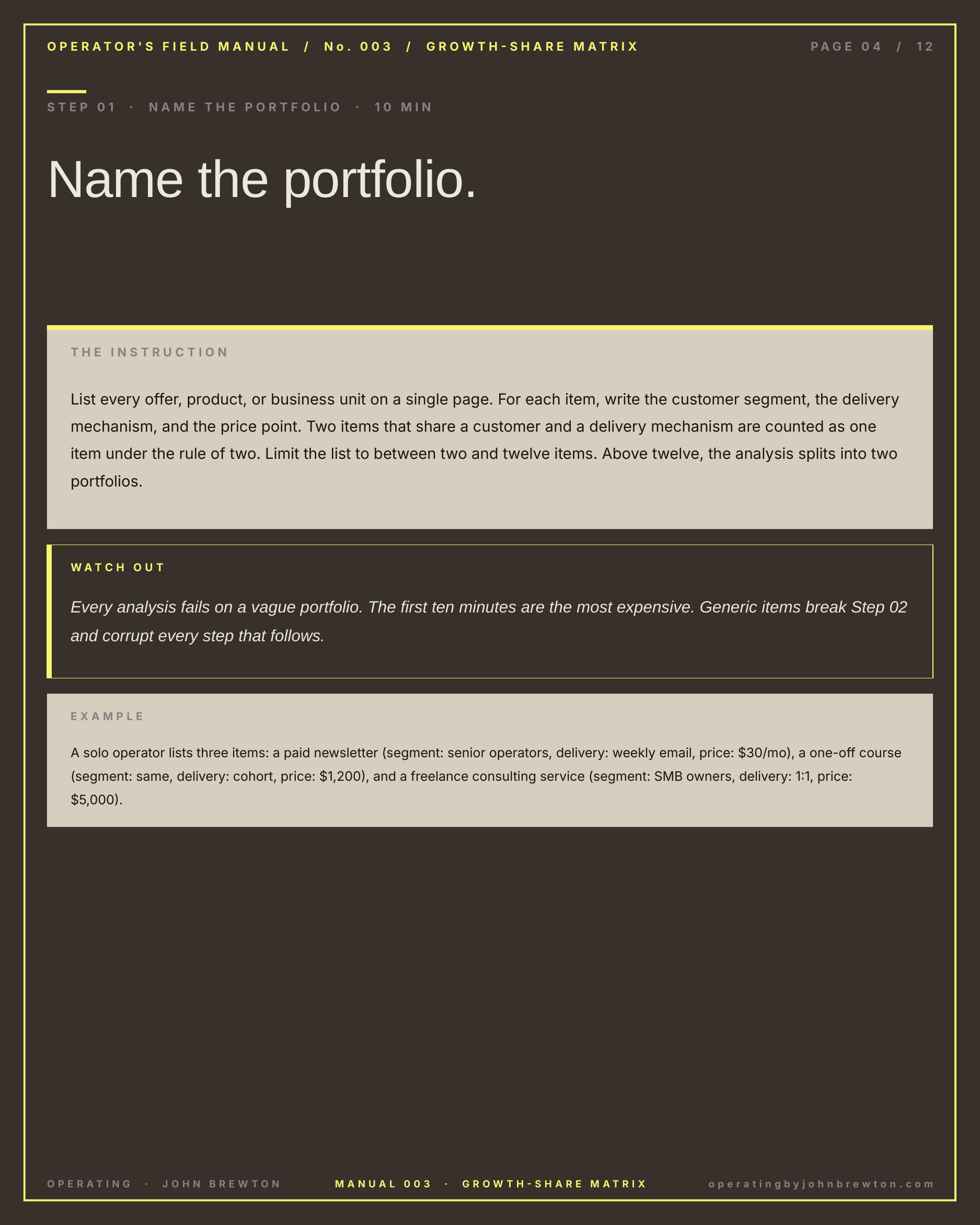

OPERATOR'S FIELD MANUAL  /  No. 003  /  GROWTH-SHARE MATRIX
PAGE 04  /  12

STEP 01  ·  NAME THE PORTFOLIO  ·  10 MIN
Name the portfolio.

THE INSTRUCTION
List every offer, product, or business unit on a single page. For each item, write the customer segment, the delivery mechanism, and the price point. Two items that share a customer and a delivery mechanism are counted as one item under the rule of two. Limit the list to between two and twelve items. Above twelve, the analysis splits into two portfolios.

WATCH OUT
Every analysis fails on a vague portfolio. The first ten minutes are the most expensive. Generic items break Step 02 and corrupt every step that follows.

EXAMPLE
A solo operator lists three items: a paid newsletter (segment: senior operators, delivery: weekly email, price: $30/mo), a one-off course (segment: same, delivery: cohort, price: $1,200), and a freelance consulting service (segment: SMB owners, delivery: 1:1, price: $5,000).
MANUAL 003  ·  GROWTH-SHARE MATRIX
operatingbyjohnbrewton.com
OPERATING  ·  JOHN BREWTON